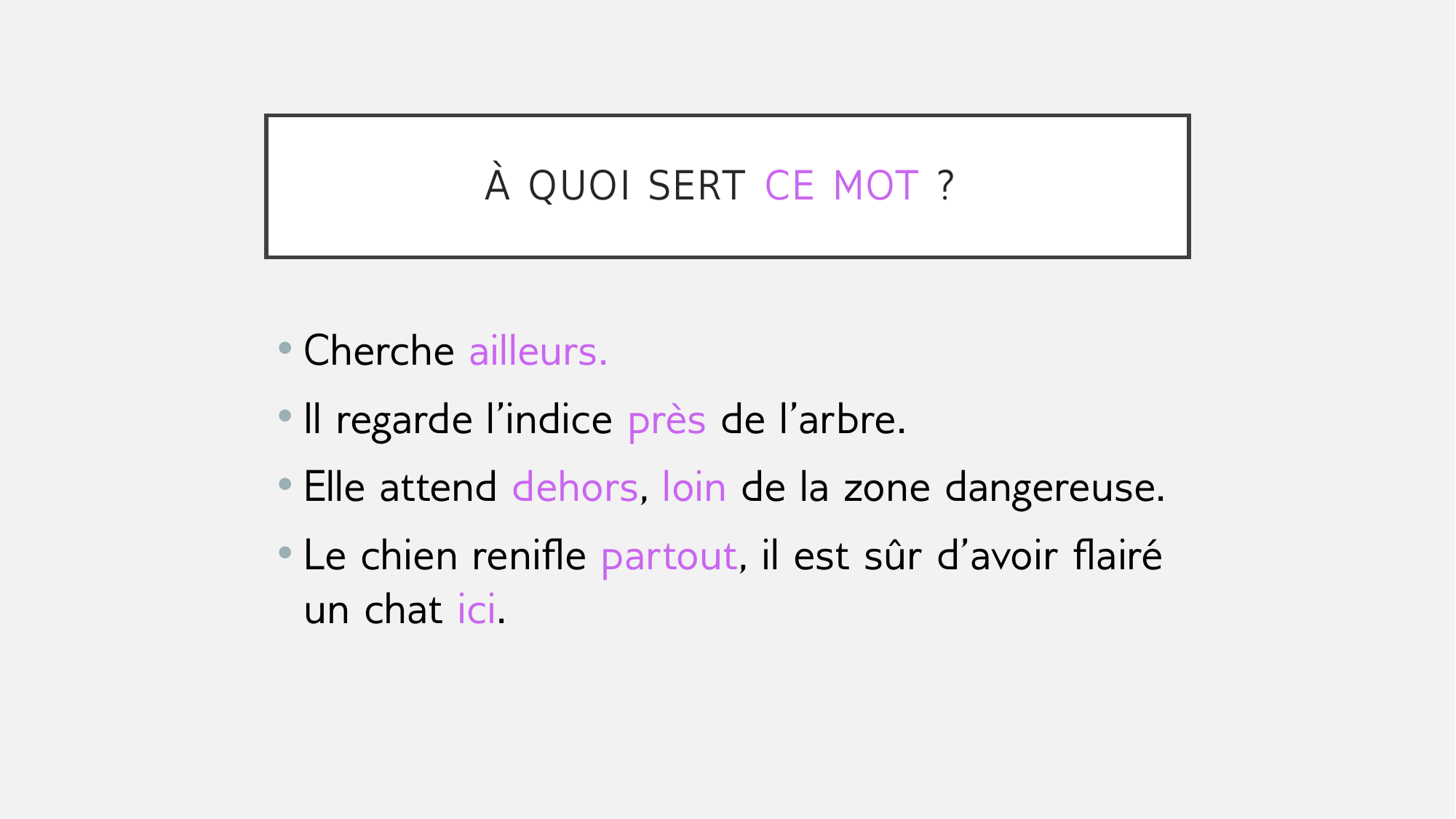

# À quoi sert ce mot ?
Cherche ailleurs.
Il regarde l’indice près de l’arbre.
Elle attend dehors, loin de la zone dangereuse.
Le chien renifle partout, il est sûr d’avoir flairé un chat ici.